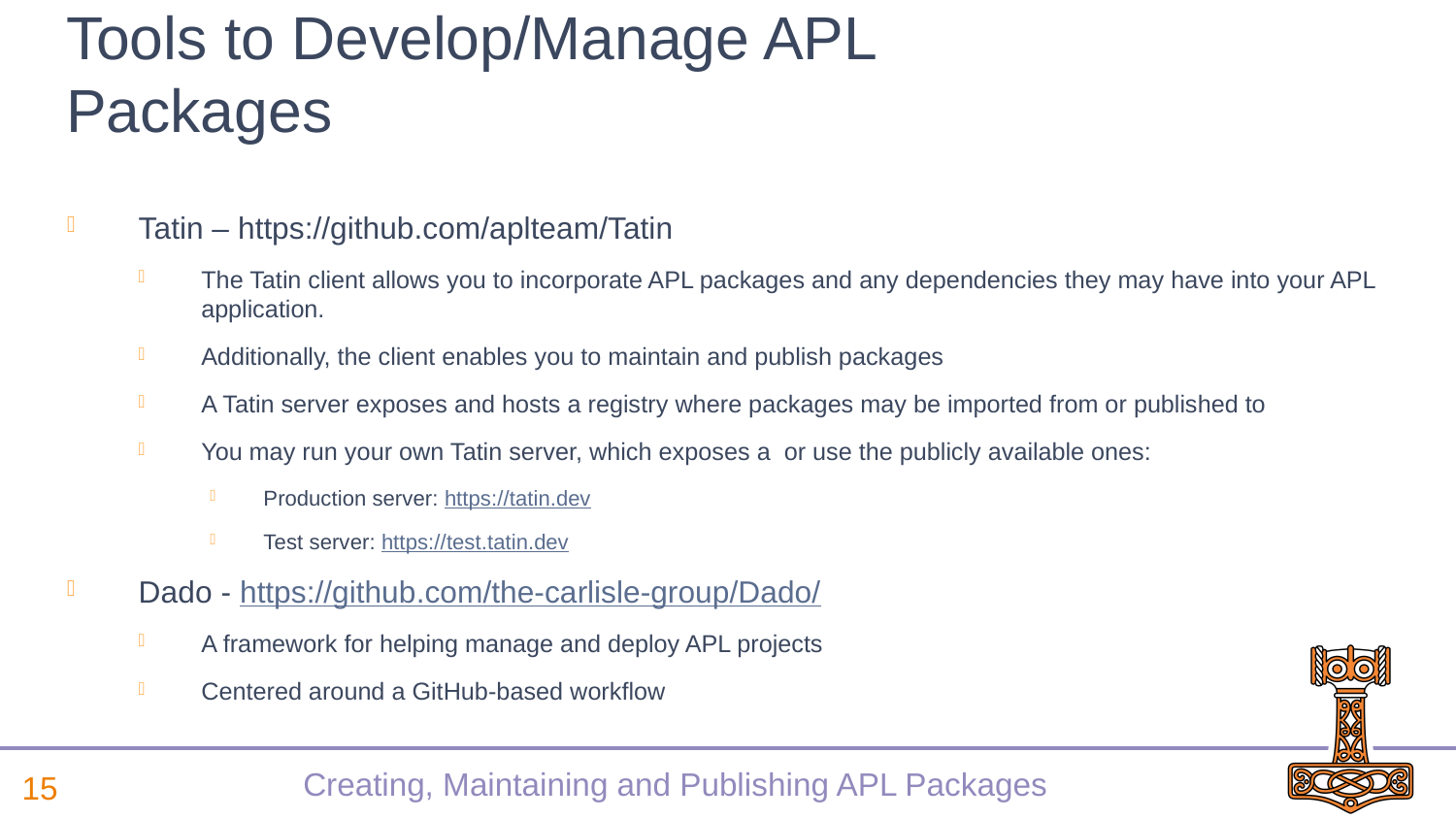

# Tools to Develop/Manage APL Packages
Tatin – https://github.com/aplteam/Tatin
The Tatin client allows you to incorporate APL packages and any dependencies they may have into your APL application.
Additionally, the client enables you to maintain and publish packages
A Tatin server exposes and hosts a registry where packages may be imported from or published to
You may run your own Tatin server, which exposes a  or use the publicly available ones:
Production server: https://tatin.dev
Test server: https://test.tatin.dev
Dado - https://github.com/the-carlisle-group/Dado/
A framework for helping manage and deploy APL projects
Centered around a GitHub-based workflow